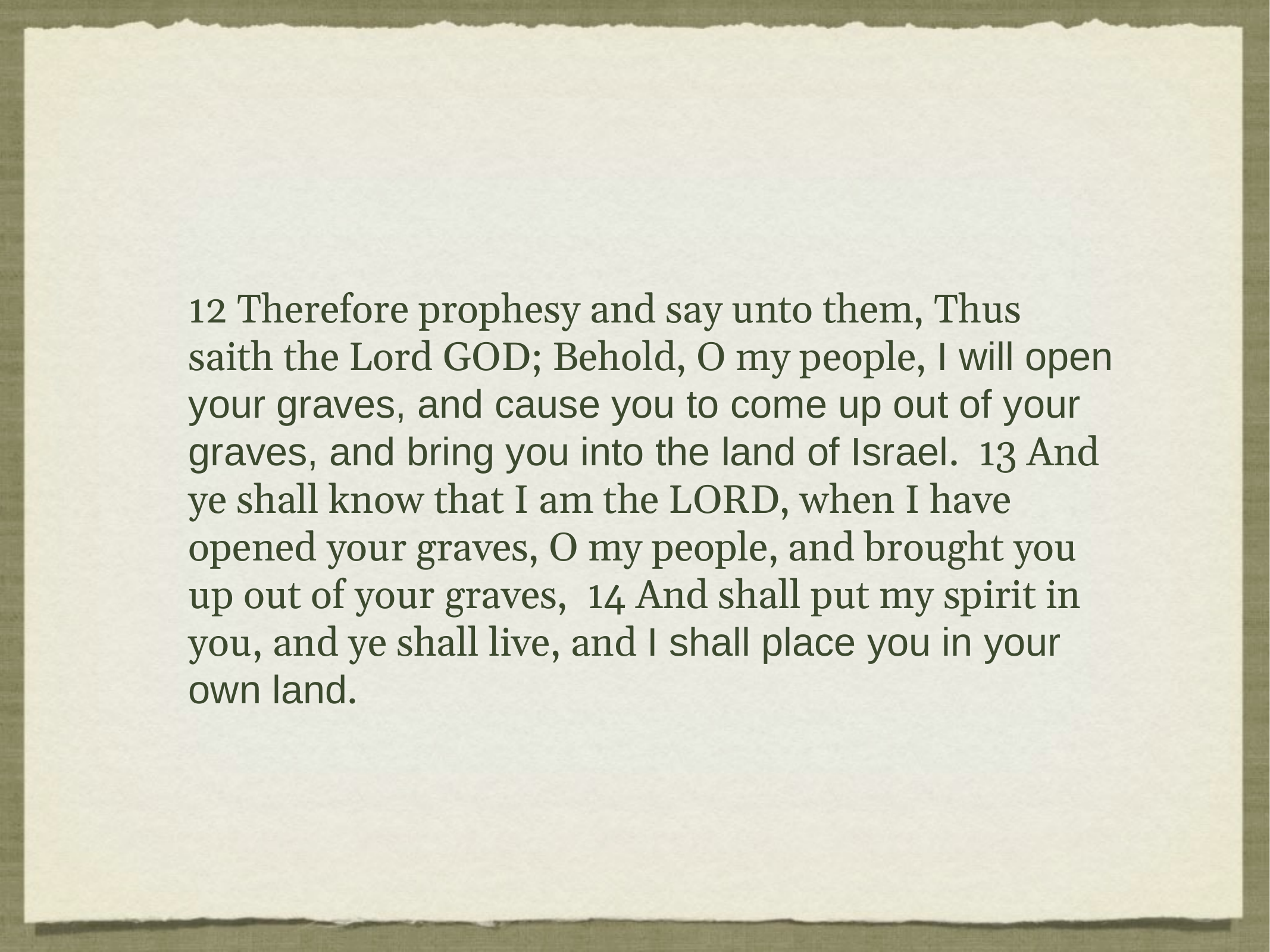

12 Therefore prophesy and say unto them, Thus saith the Lord GOD; Behold, O my people, I will open your graves, and cause you to come up out of your graves, and bring you into the land of Israel.  13 And ye shall know that I am the LORD, when I have opened your graves, O my people, and brought you up out of your graves,  14 And shall put my spirit in you, and ye shall live, and I shall place you in your own land.